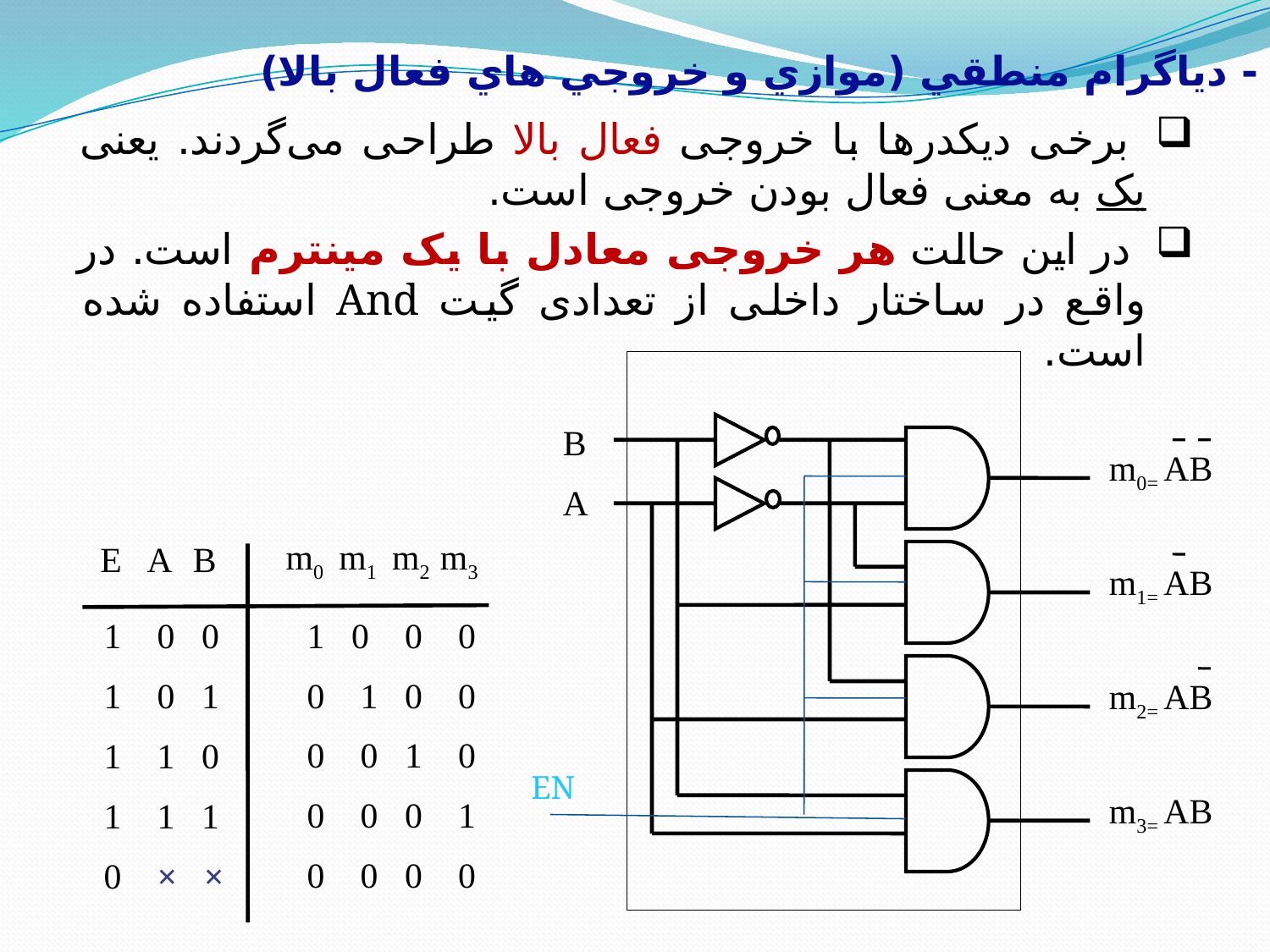

# - دياگرام منطقي (موازي و خروجي هاي فعال بالا)
 برخی دیکدرها با خروجی فعال بالا طراحی می‌گردند. یعنی یک به معنی فعال بودن خروجی است.
 در این حالت هر خروجی معادل با یک مینترم است. در واقع در ساختار داخلی از تعدادی گیت And استفاده شده است.

B
A

m0= AB

m1= AB

m2= AB

m3= AB

 m0   m1   m2  m3
  E     A    B

 1   0    0    0
 0    1   0    0
 0    0   1    0
 0    0   0    1
 0    0   0    0
 1    0   0
 1    0   1
 1    1   0
 1    1   1
 0    ×   ×
EN